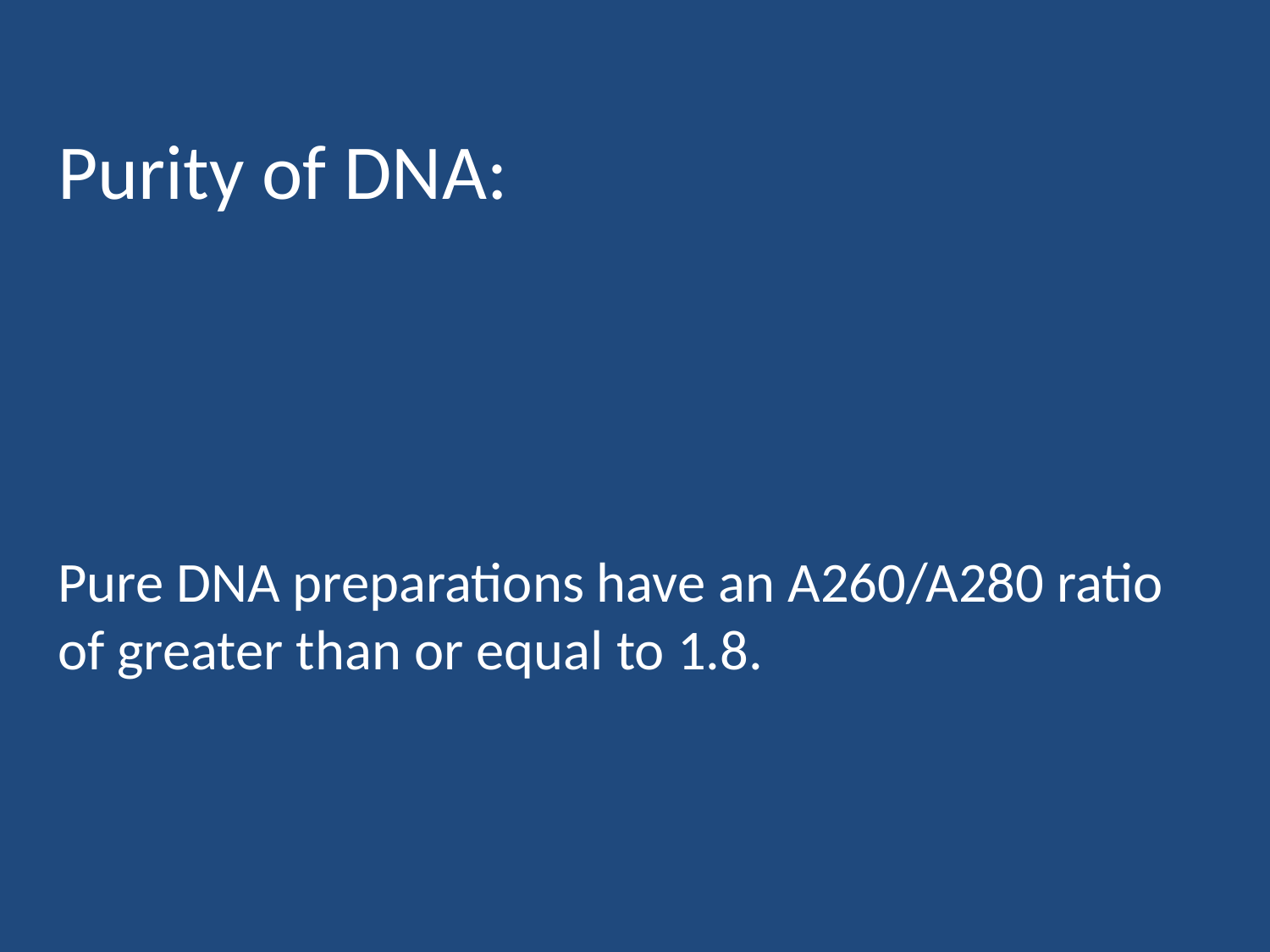

# Purity of DNA:
Pure DNA preparations have an A260/A280 ratio of greater than or equal to 1.8.